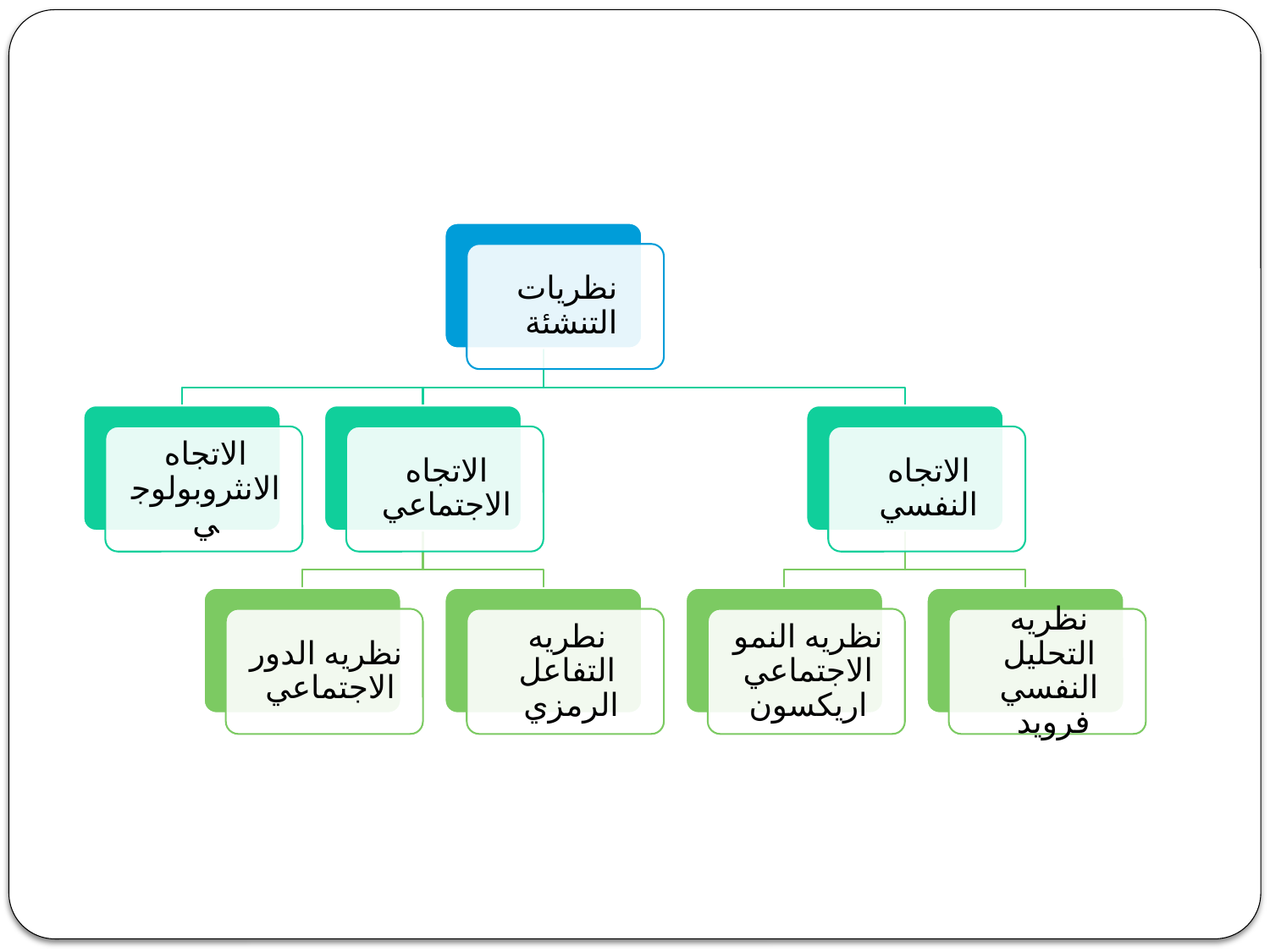

نظريات التنشئة
الاتجاه الانثروبولوجي
الاتجاه الاجتماعي
نظريه الدور الاجتماعي
نطريه التفاعل الرمزي
الاتجاه النفسي
نظريه النمو الاجتماعي اريكسون
نظريه التحليل النفسي فرويد